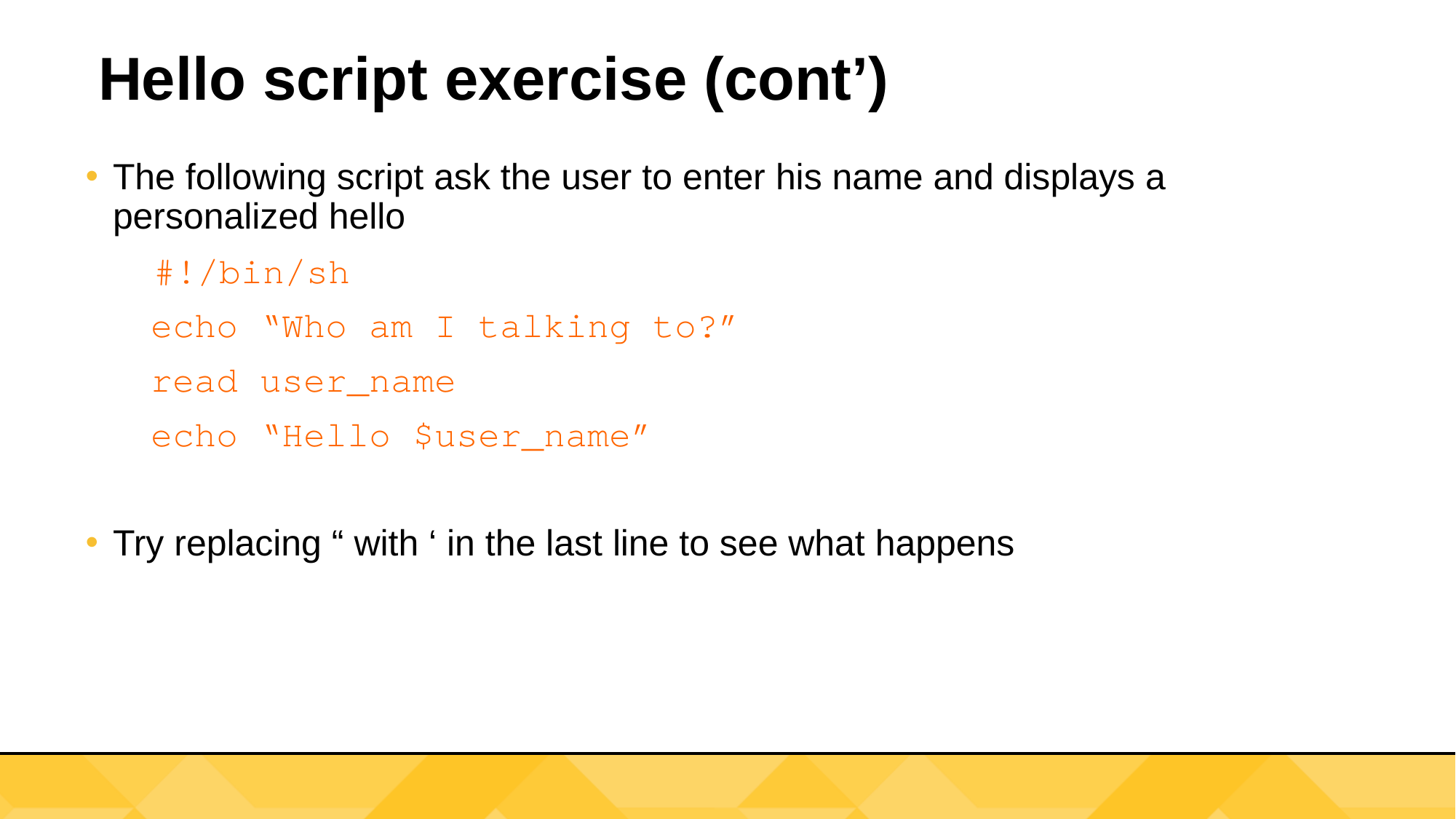

# Hello script exercise (cont’)
The following script ask the user to enter his name and displays a personalized hello
	    #!/bin/sh
   echo “Who am I talking to?”
   read user_name
   echo “Hello $user_name”

Try replacing “ with ‘ in the last line to see what happens